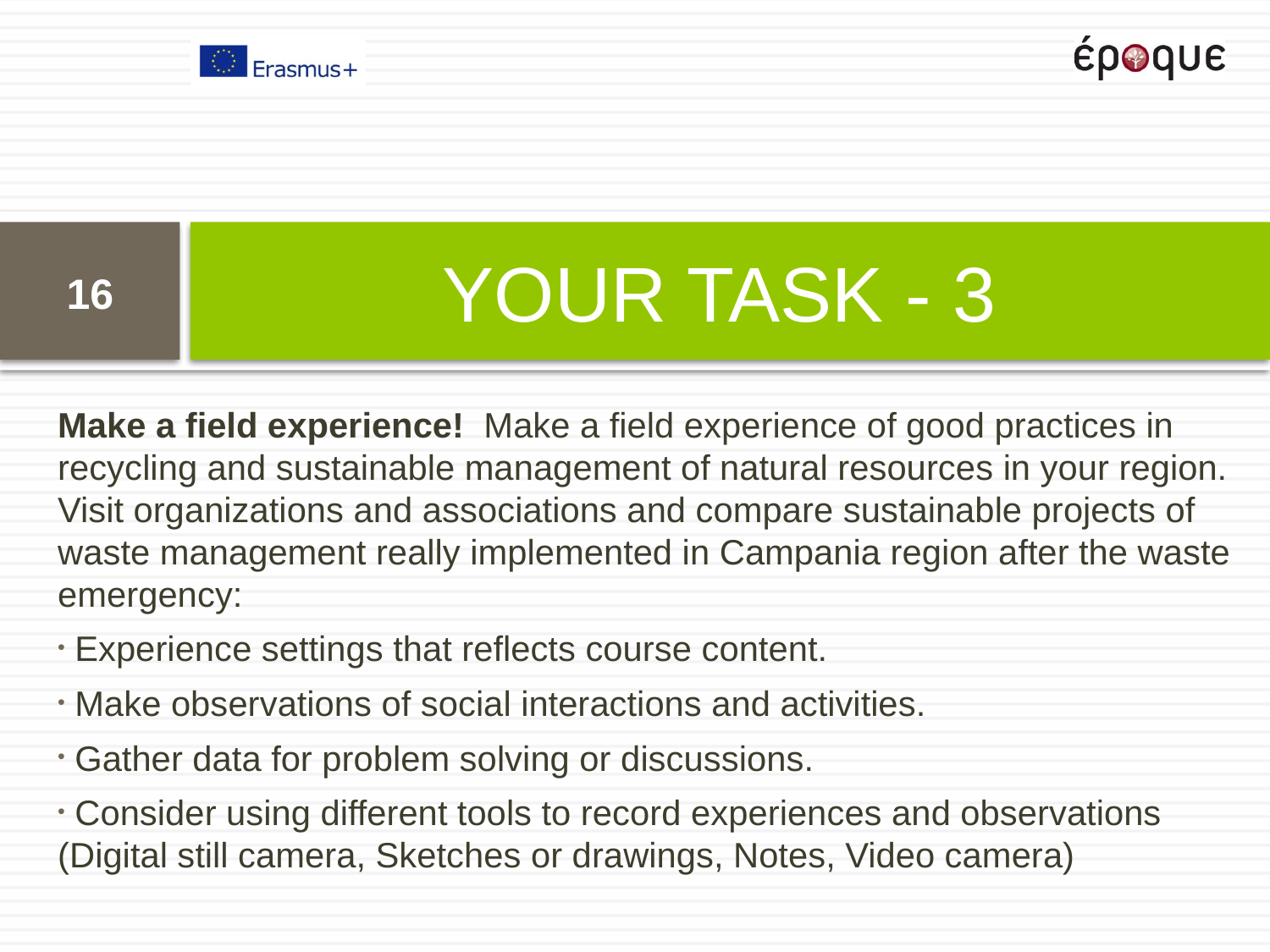

# YOUR TASK - 3
16
Make a field experience!  Make a field experience of good practices in recycling and sustainable management of natural resources in your region. Visit organizations and associations and compare sustainable projects of waste management really implemented in Campania region after the waste emergency:
 Experience settings that reflects course content.
 Make observations of social interactions and activities.
 Gather data for problem solving or discussions.
 Consider using different tools to record experiences and observations (Digital still camera, Sketches or drawings, Notes, Video camera)